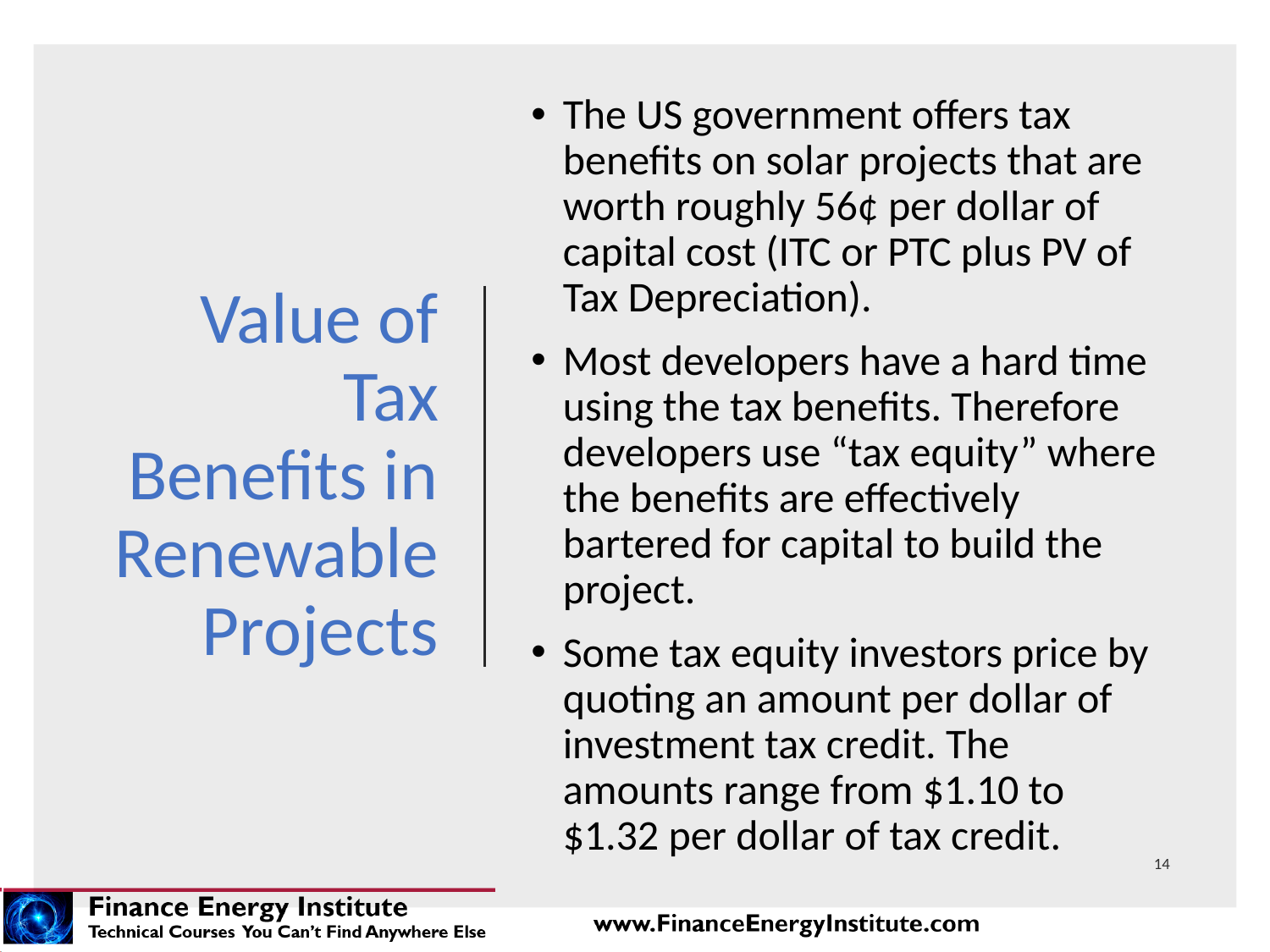

# Value of Tax Benefits in Renewable Projects
The US government offers tax benefits on solar projects that are worth roughly 56¢ per dollar of capital cost (ITC or PTC plus PV of Tax Depreciation).
Most developers have a hard time using the tax benefits. Therefore developers use “tax equity” where the benefits are effectively bartered for capital to build the project.
Some tax equity investors price by quoting an amount per dollar of investment tax credit. The amounts range from $1.10 to $1.32 per dollar of tax credit.
14